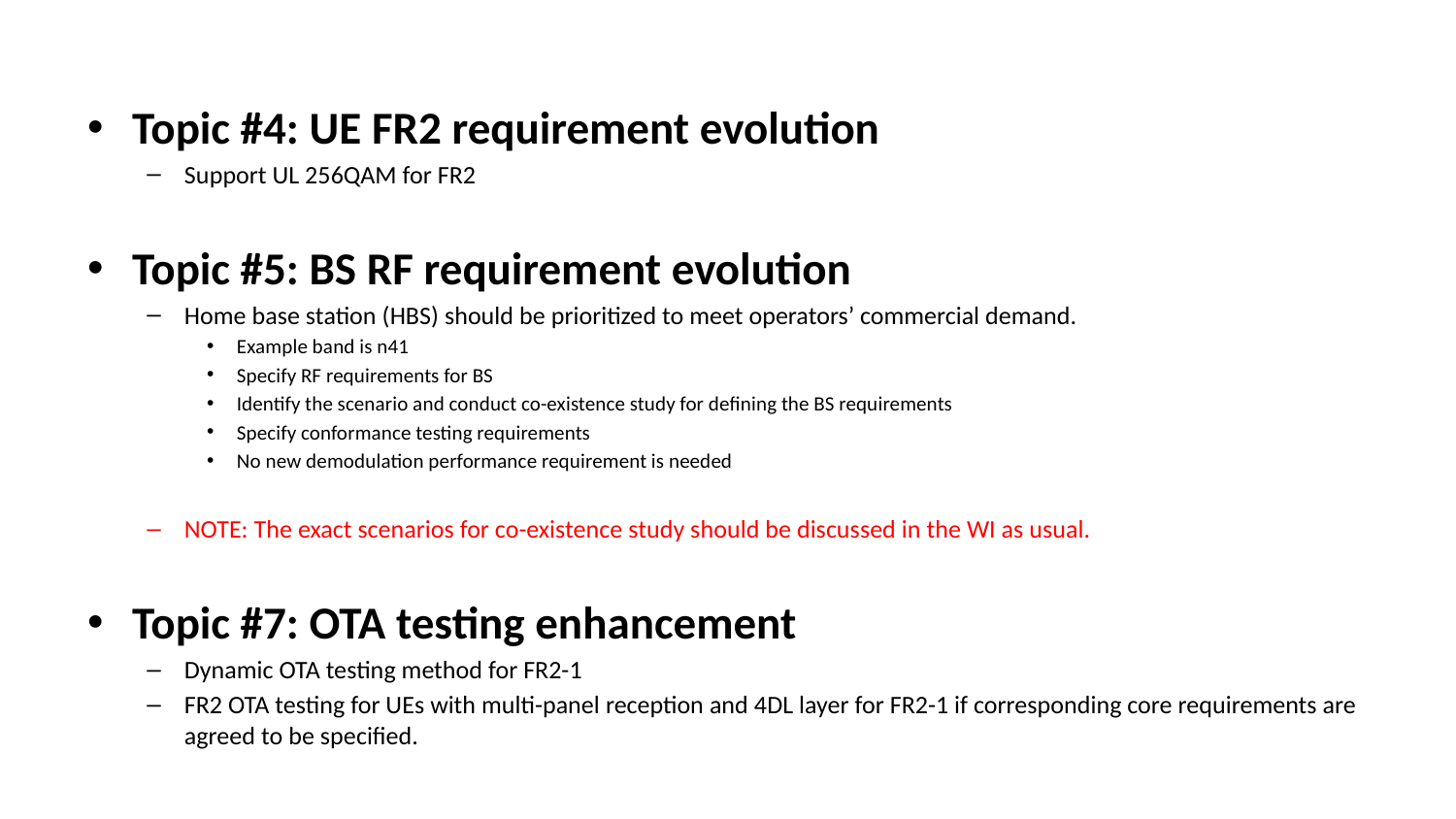

Topic #4: UE FR2 requirement evolution
Support UL 256QAM for FR2

Topic #5: BS RF requirement evolution
Home base station (HBS) should be prioritized to meet operators’ commercial demand.
Example band is n41
Specify RF requirements for BS
Identify the scenario and conduct co-existence study for defining the BS requirements
Specify conformance testing requirements
No new demodulation performance requirement is needed

NOTE: The exact scenarios for co-existence study should be discussed in the WI as usual.

Topic #7: OTA testing enhancement
Dynamic OTA testing method for FR2-1
FR2 OTA testing for UEs with multi-panel reception and 4DL layer for FR2-1 if corresponding core requirements are agreed to be specified.